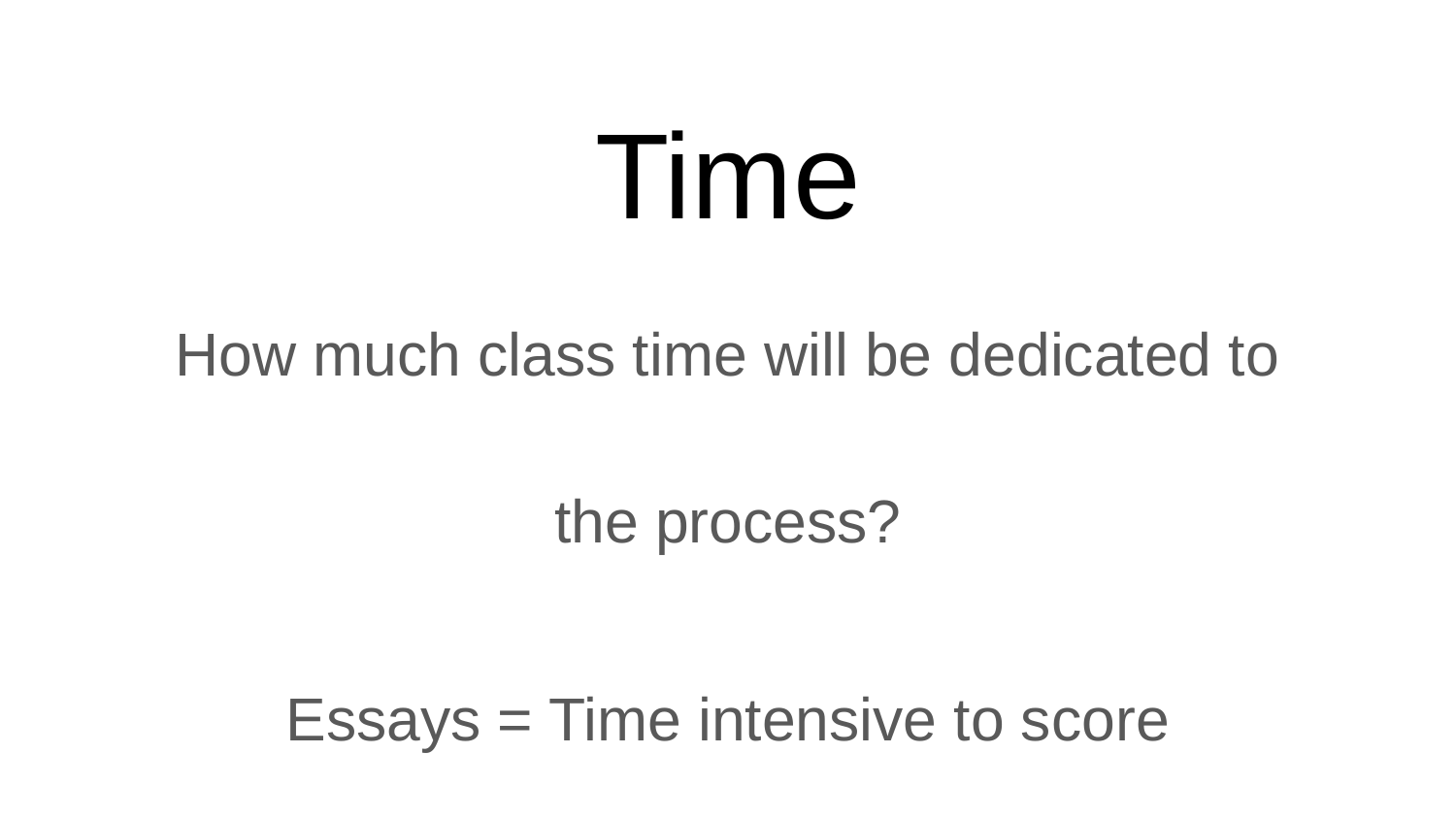

# Time
How much class time will be dedicated to
the process?

Essays = Time intensive to score